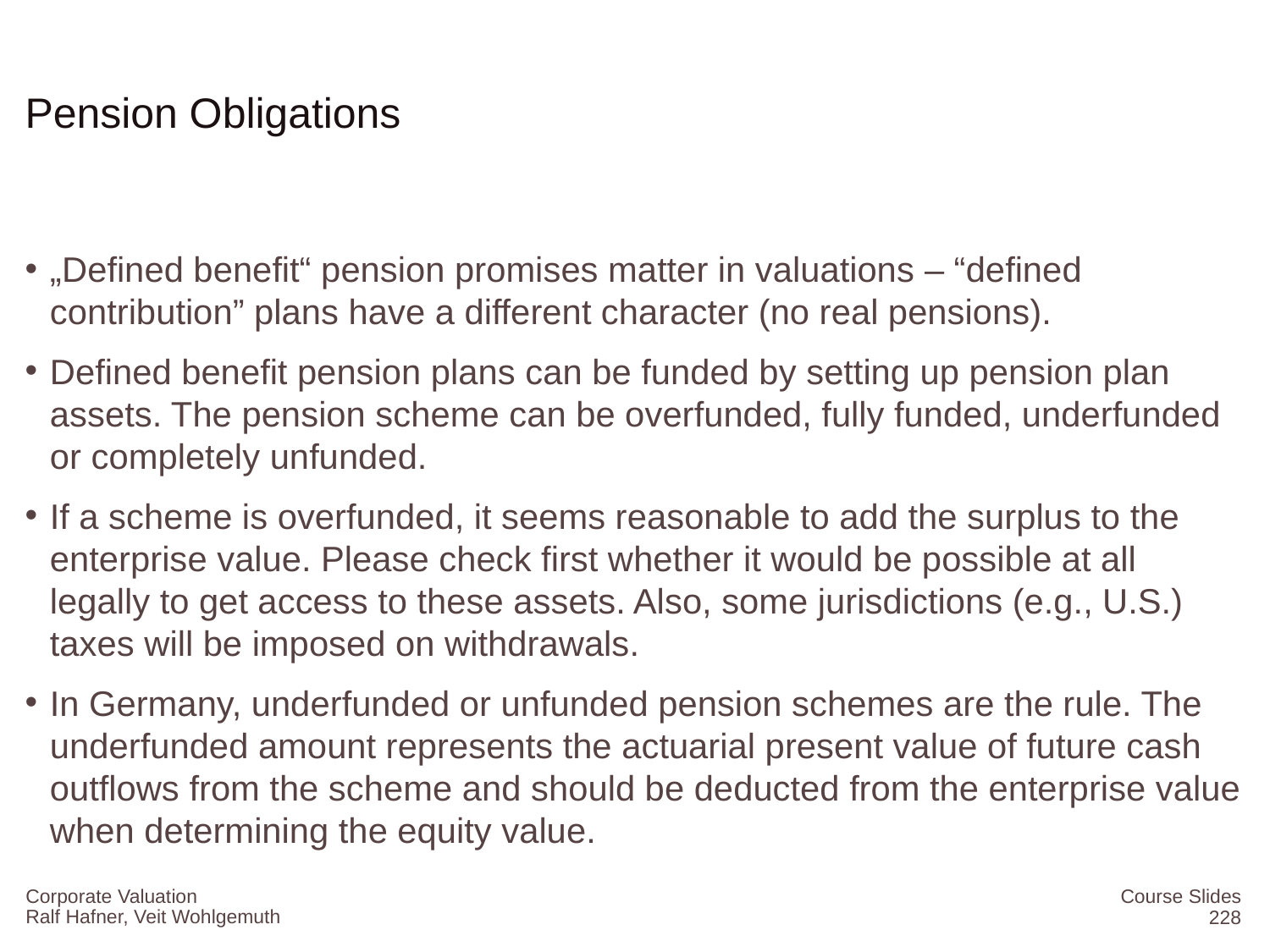

# Pension Obligations
„Defined benefit“ pension promises matter in valuations – “defined contribution” plans have a different character (no real pensions).
Defined benefit pension plans can be funded by setting up pension plan assets. The pension scheme can be overfunded, fully funded, underfunded or completely unfunded.
If a scheme is overfunded, it seems reasonable to add the surplus to the enterprise value. Please check first whether it would be possible at all legally to get access to these assets. Also, some jurisdictions (e.g., U.S.) taxes will be imposed on withdrawals.
In Germany, underfunded or unfunded pension schemes are the rule. The underfunded amount represents the actuarial present value of future cash outflows from the scheme and should be deducted from the enterprise value when determining the equity value.

Corporate Valuation
Course Slides
228